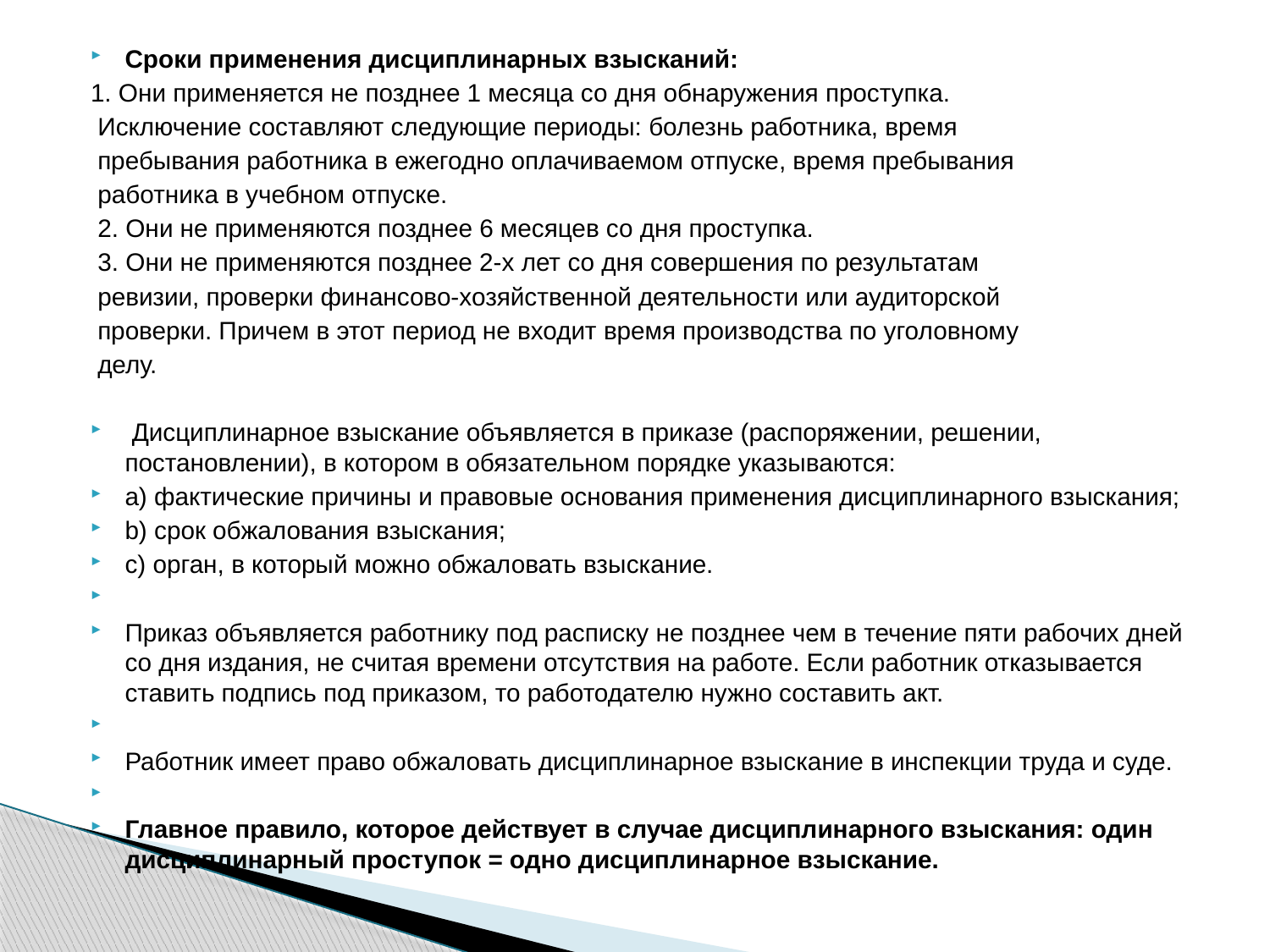

Сроки применения дисциплинарных взысканий:
1. Они применяется не позднее 1 месяца со дня обнаружения проступка.
 Исключение составляют следующие периоды: болезнь работника, время
 пребывания работника в ежегодно оплачиваемом отпуске, время пребывания
 работника в учебном отпуске.
 2. Они не применяются позднее 6 месяцев со дня проступка.
 3. Они не применяются позднее 2-х лет со дня совершения по результатам
 ревизии, проверки финансово-хозяйственной деятельности или аудиторской
 проверки. Причем в этот период не входит время производства по уголовному
 делу.

 Дисциплинарное взыскание объявляется в приказе (распоряжении, решении, постановлении), в котором в обязательном порядке указываются:
а) фактические причины и правовые основания применения дисциплинарного взыскания;
b) срок обжалования взыскания;
с) орган, в который можно обжаловать взыскание.

Приказ объявляется работнику под расписку не позднее чем в течение пяти рабочих дней со дня издания, не считая времени отсутствия на работе. Если работник отказывается ставить подпись под приказом, то работодателю нужно составить акт.

Работник имеет право обжаловать дисциплинарное взыскание в инспекции труда и суде.

Главное правило, которое действует в случае дисциплинарного взыскания: один дисциплинарный проступок = одно дисциплинарное взыскание.